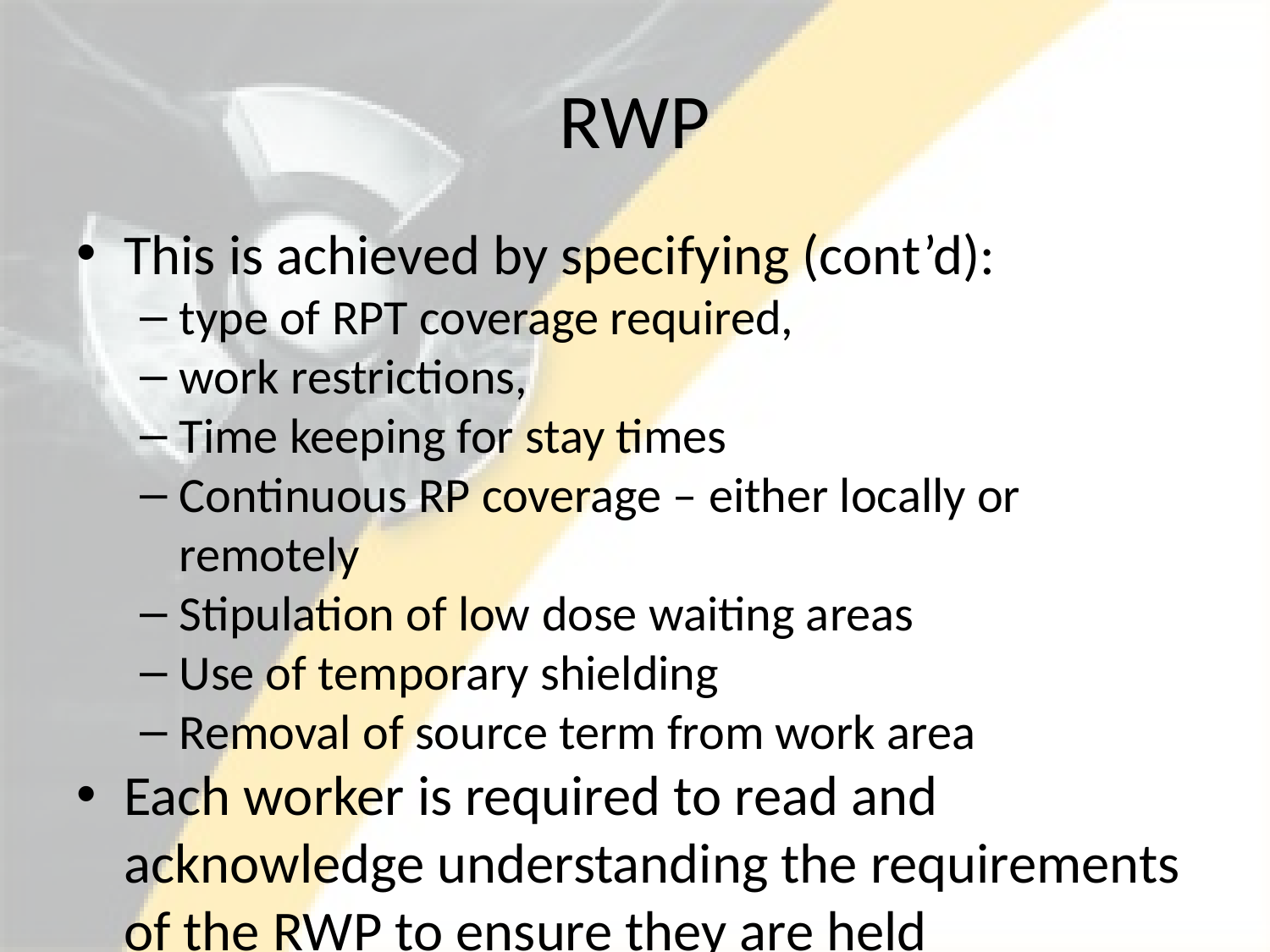

# RWP
This is achieved by specifying (cont’d):
type of RPT coverage required,
work restrictions,
Time keeping for stay times
Continuous RP coverage – either locally or remotely
Stipulation of low dose waiting areas
Use of temporary shielding
Removal of source term from work area
Each worker is required to read and acknowledge understanding the requirements of the RWP to ensure they are held accountable for their protection